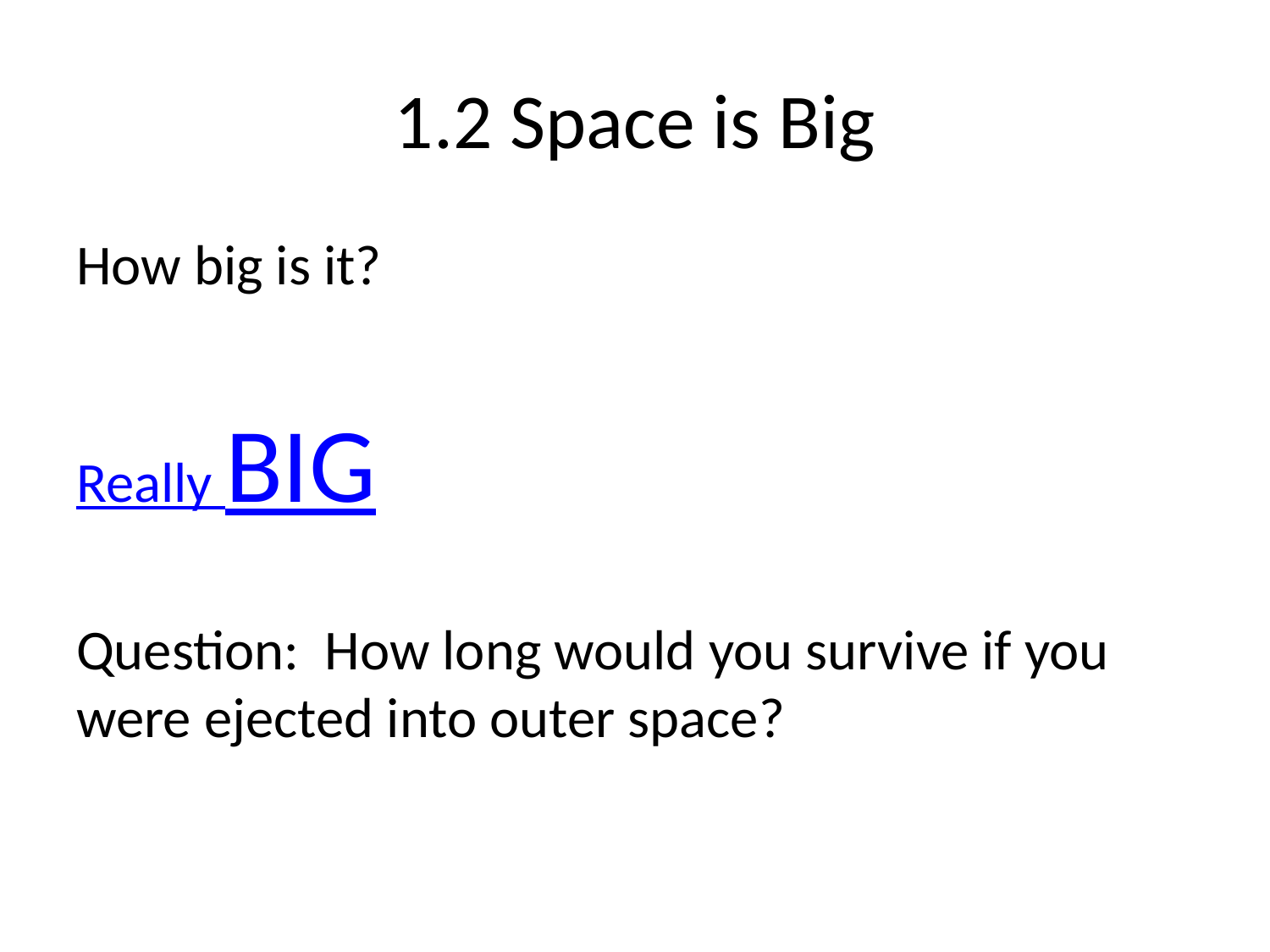

# 1.2 Space is Big
How big is it?

Really BIG

Question:  How long would you survive if you were ejected into outer space?